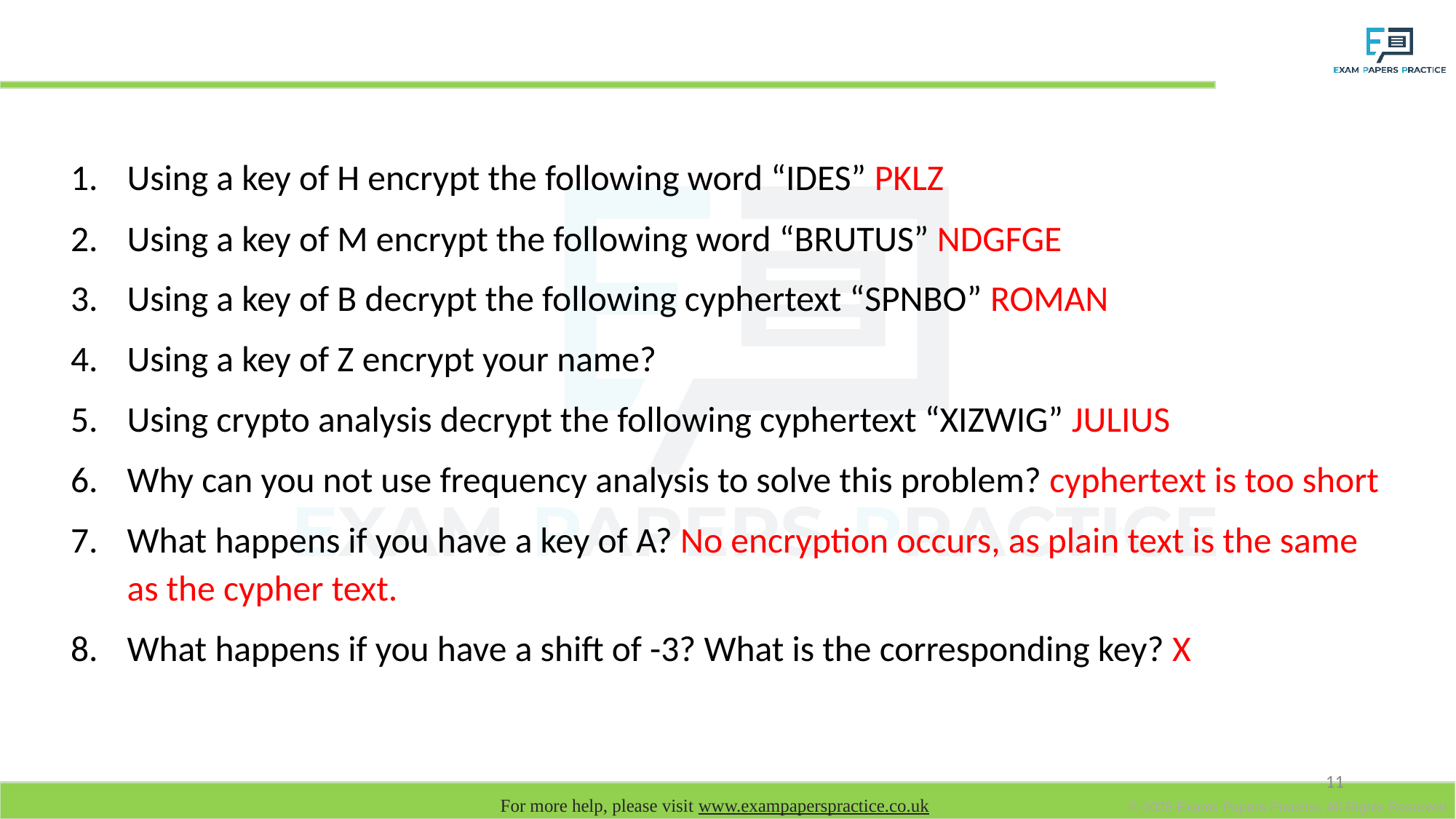

# Exercises
Using a key of H encrypt the following word “IDES” PKLZ
Using a key of M encrypt the following word “BRUTUS” NDGFGE
Using a key of B decrypt the following cyphertext “SPNBO” ROMAN
Using a key of Z encrypt your name?
Using crypto analysis decrypt the following cyphertext “XIZWIG” JULIUS
Why can you not use frequency analysis to solve this problem? cyphertext is too short
What happens if you have a key of A? No encryption occurs, as plain text is the same as the cypher text.
What happens if you have a shift of -3? What is the corresponding key? X
11